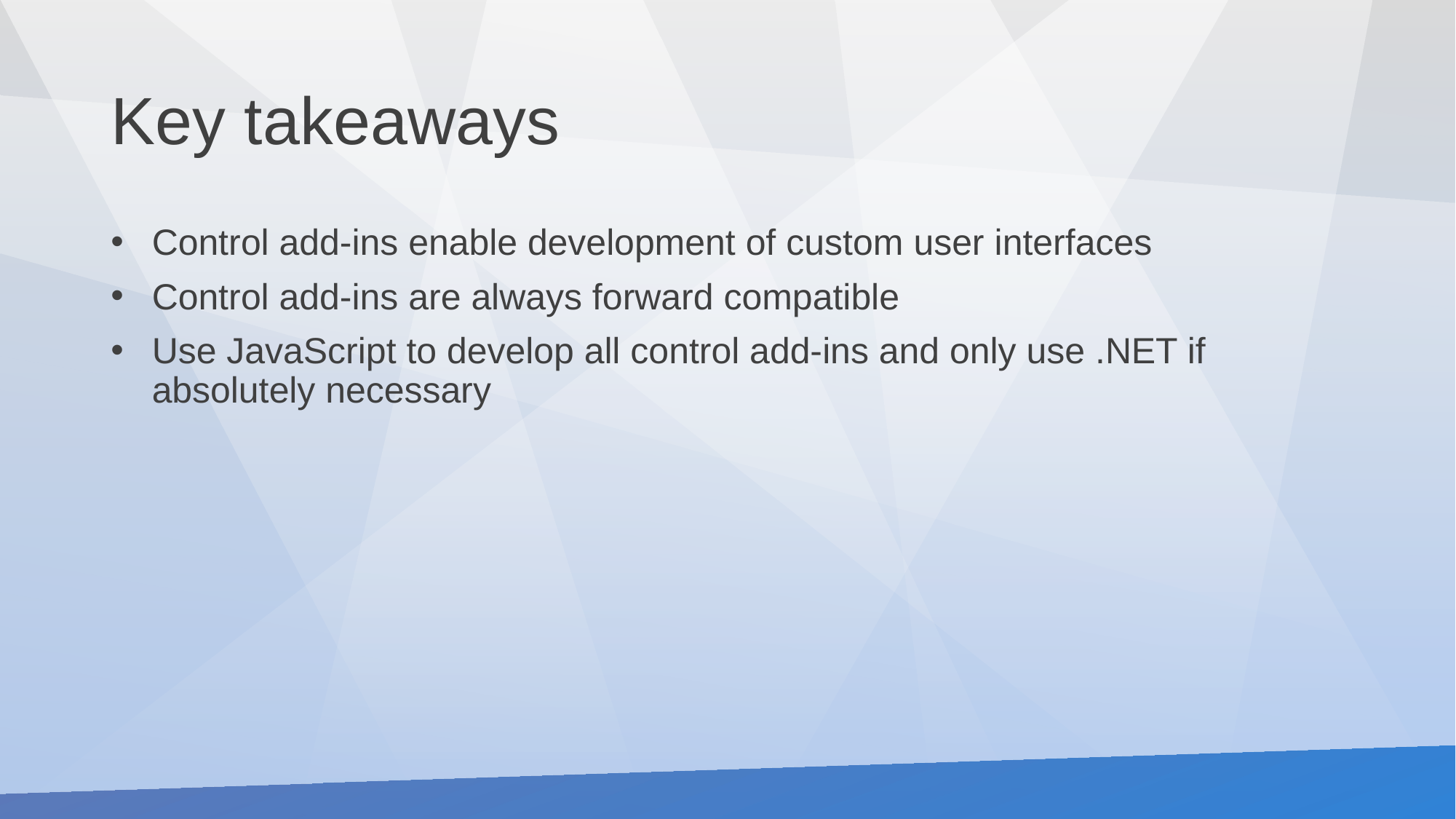

# Key takeaways
Control add-ins enable development of custom user interfaces
Control add-ins are always forward compatible
Use JavaScript to develop all control add-ins and only use .NET if absolutely necessary